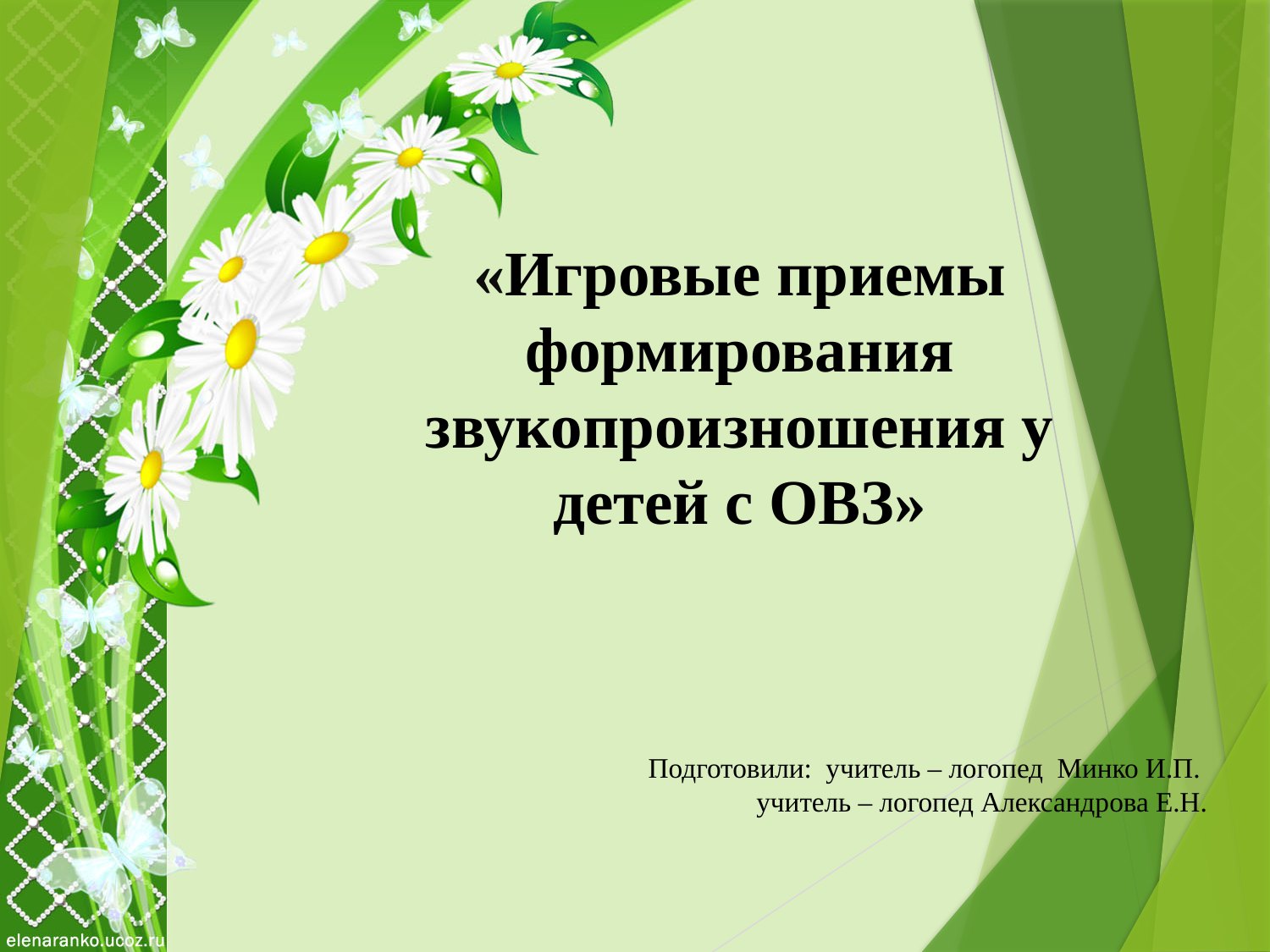

«Игровые приемы формирования звукопроизношения у детей с ОВЗ»
Подготовили:  учитель – логопед  Минко И.П.
учитель – логопед Александрова Е.Н.